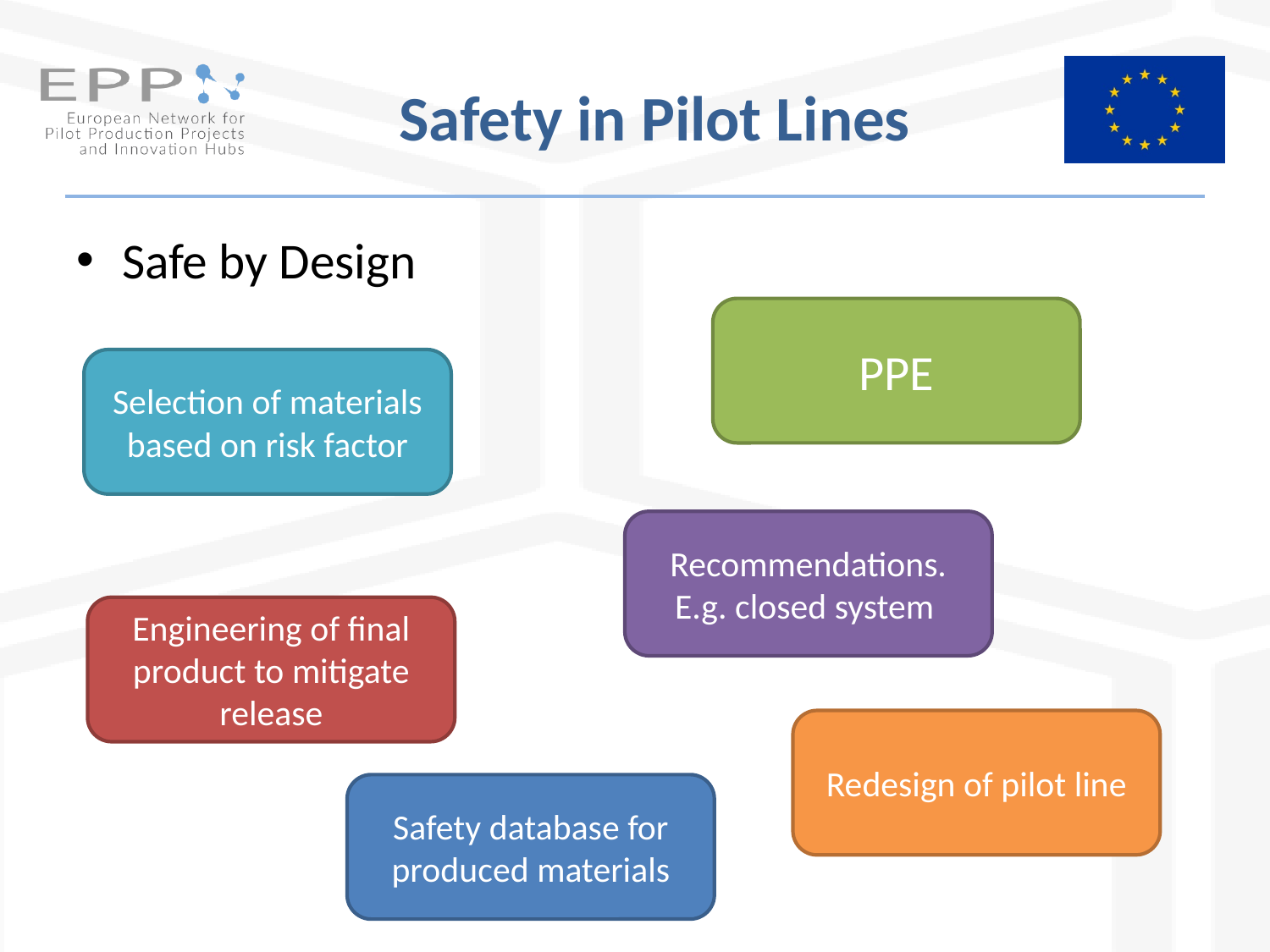

# Safety in Pilot Lines
Safe by Design
PPE
Selection of materials based on risk factor
Recommendations. E.g. closed system
Engineering of final product to mitigate release
Redesign of pilot line
Safety database for produced materials